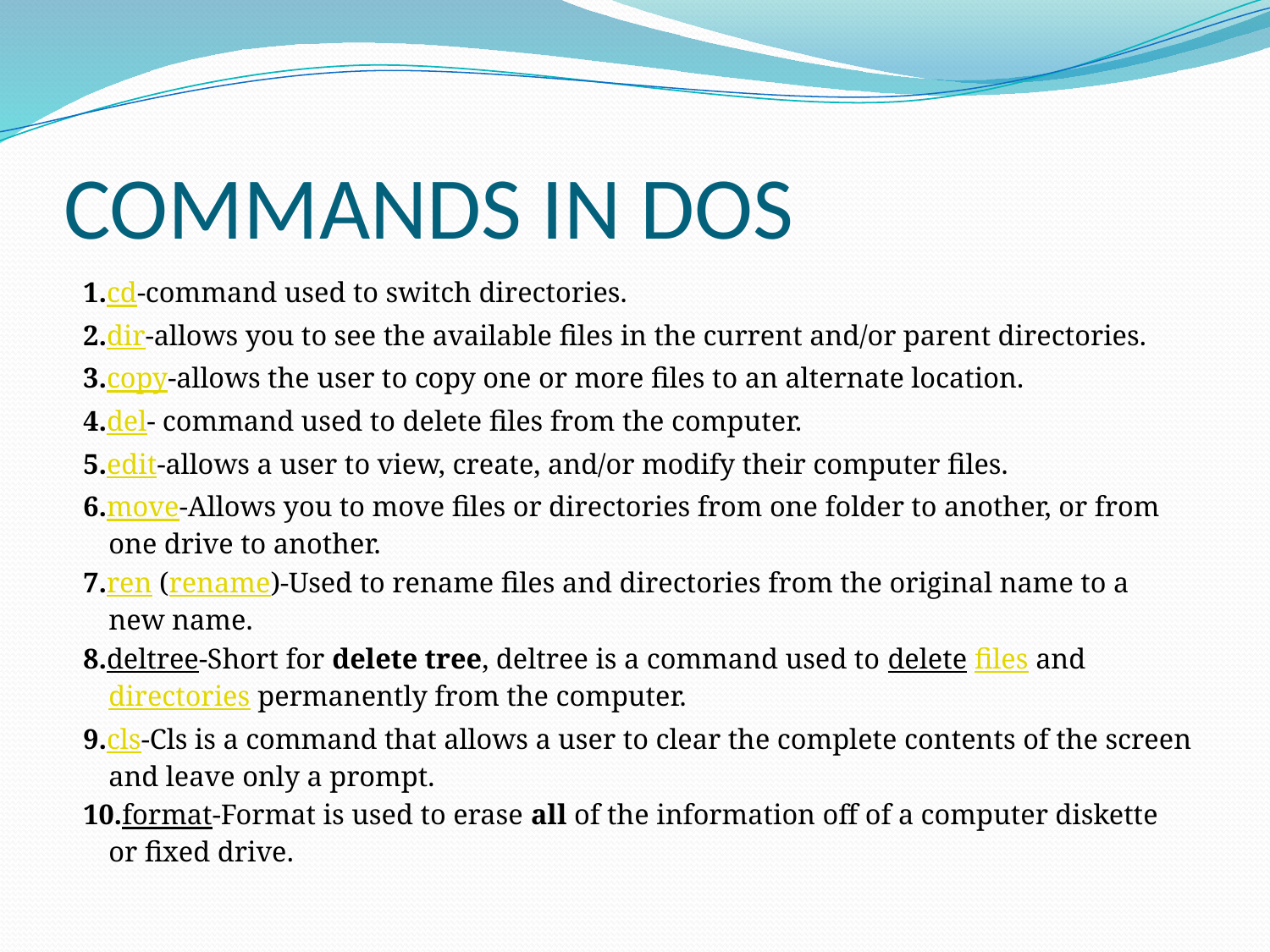

# COMMANDS IN DOS
 1.cd-command used to switch directories.
 2.dir-allows you to see the available files in the current and/or parent directories.
 3.copy-allows the user to copy one or more files to an alternate location.
 4.del- command used to delete files from the computer.
 5.edit-allows a user to view, create, and/or modify their computer files.
 6.move-Allows you to move files or directories from one folder to another, or from one drive to another.
 7.ren (rename)-Used to rename files and directories from the original name to a new name.
 8.deltree-Short for delete tree, deltree is a command used to delete files and directories permanently from the computer.
 9.cls-Cls is a command that allows a user to clear the complete contents of the screen and leave only a prompt.
 10.format-Format is used to erase all of the information off of a computer diskette or fixed drive.